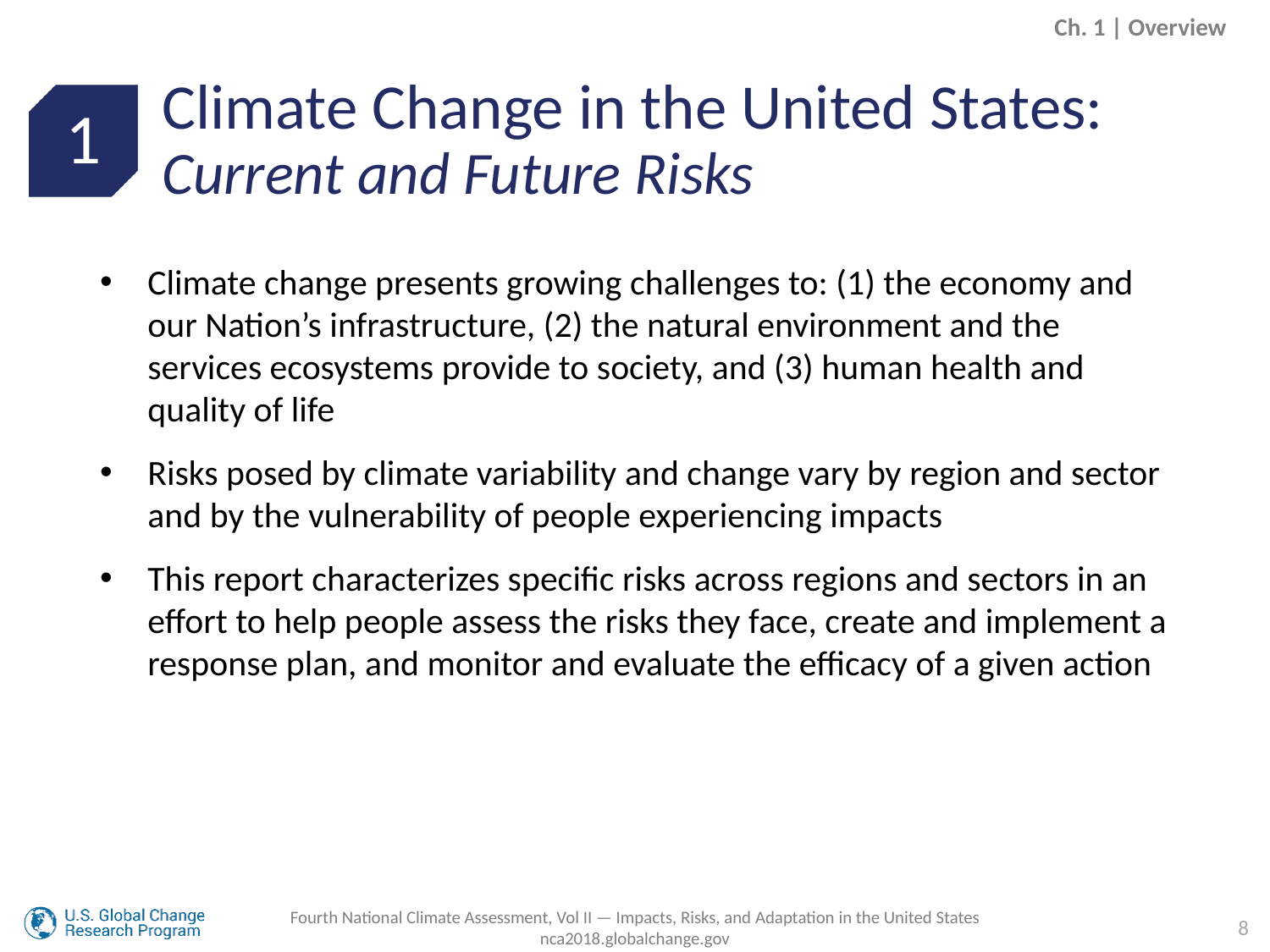

Ch. 1 | Overview
Climate Change in the United States:
Current and Future Risks
1
Climate change presents growing challenges to: (1) the economy and our Nation’s infrastructure, (2) the natural environment and the services ecosystems provide to society, and (3) human health and quality of life
Risks posed by climate variability and change vary by region and sector and by the vulnerability of people experiencing impacts
This report characterizes specific risks across regions and sectors in an effort to help people assess the risks they face, create and implement a response plan, and monitor and evaluate the efficacy of a given action